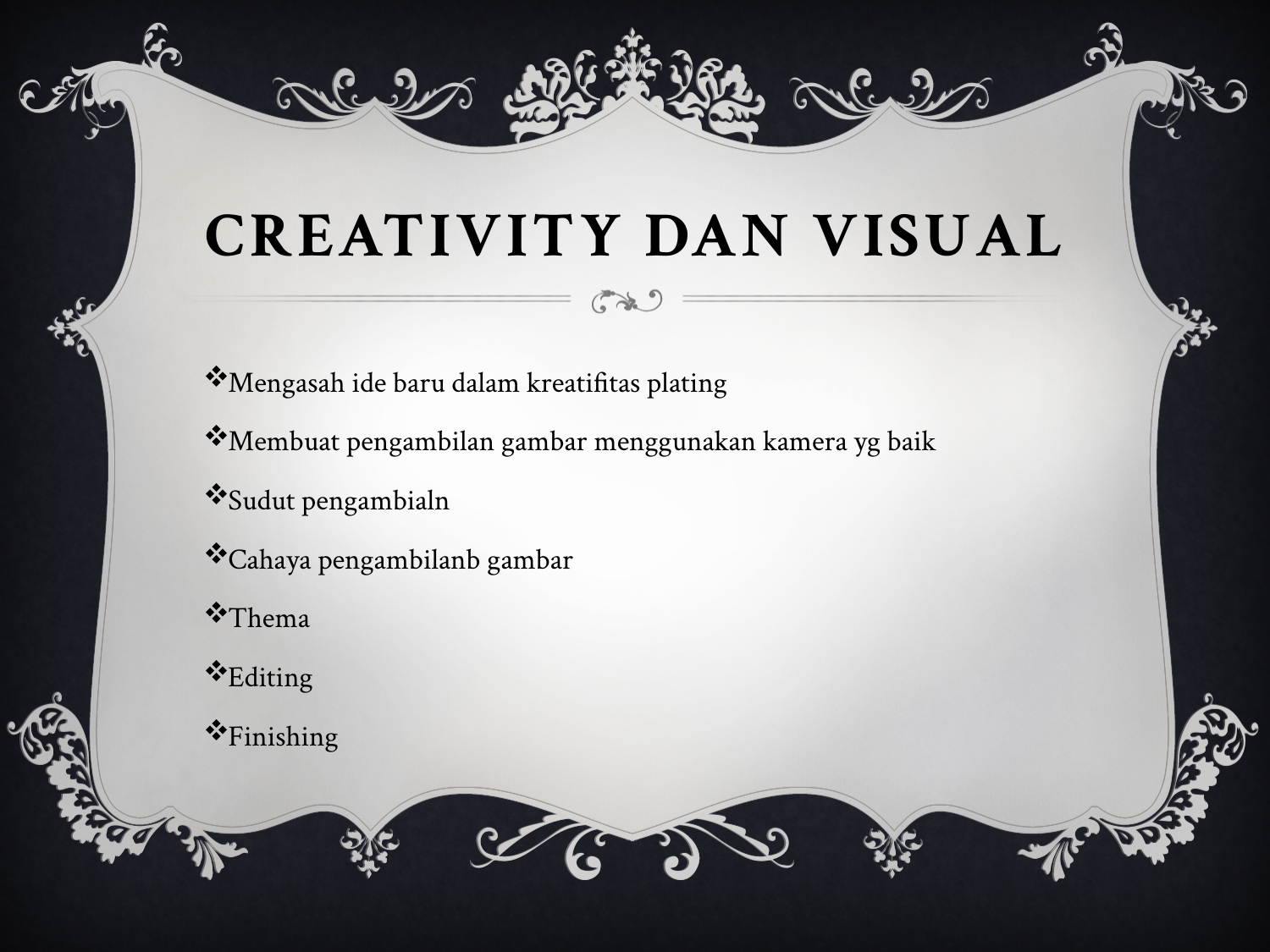

# Creativity dan Visual
Mengasah ide baru dalam kreatifitas plating
Membuat pengambilan gambar menggunakan kamera yg baik
Sudut pengambialn
Cahaya pengambilanb gambar
Thema
Editing
Finishing